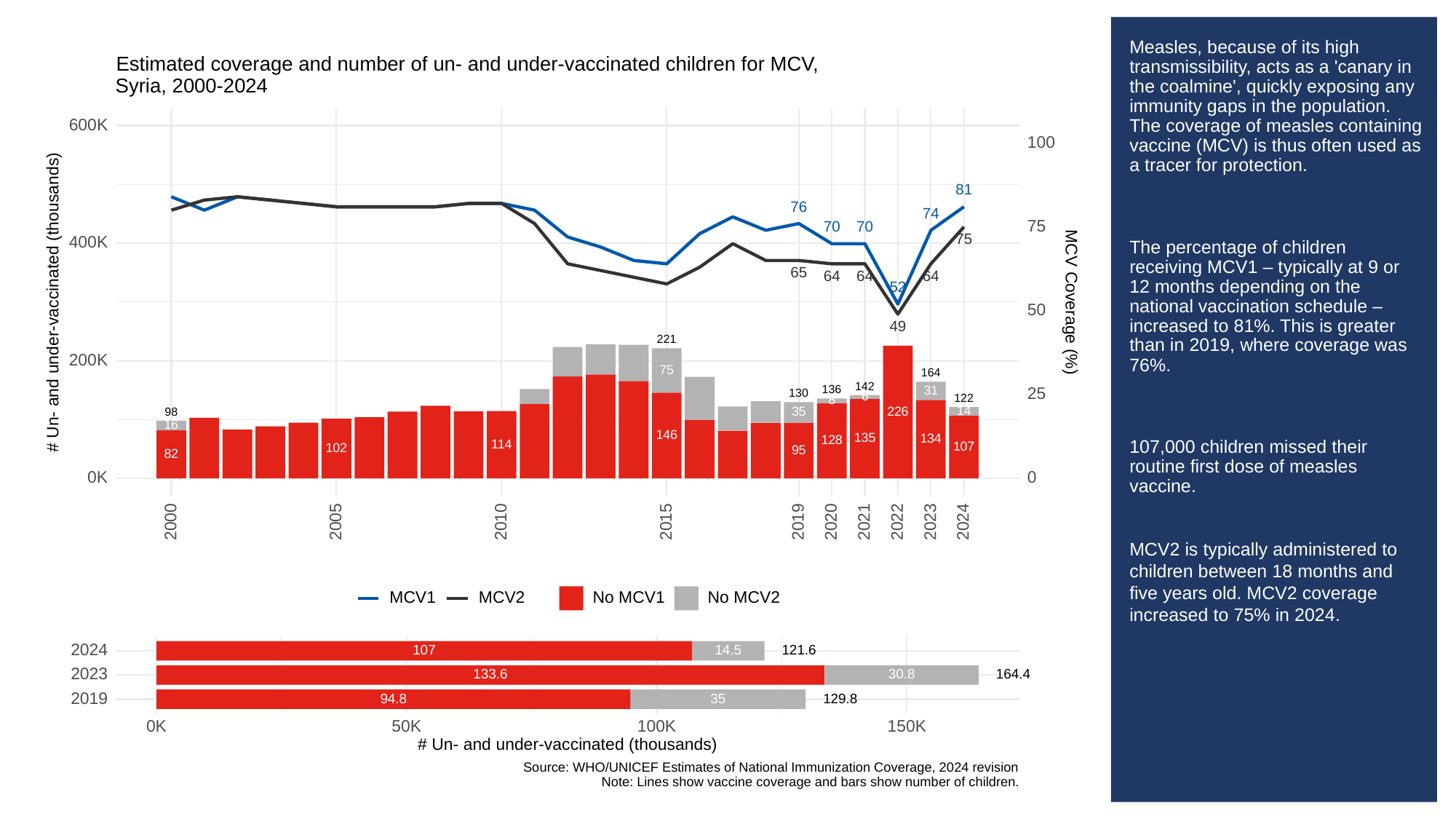

# Measles, because of its high transmissibility, acts as a 'canary in the coalmine', quickly exposing any immunity gaps in the population. The coverage of measles containing vaccine (MCV) is thus often used as a tracer for protection.

The percentage of children receiving MCV1 – typically at 9 or 12 months depending on the national vaccination schedule – increased to 81%. This is greater than in 2019, where coverage was 76%.

107,000 children missed their routine first dose of measles vaccine.

MCV2 is typically administered to children between 18 months and five years old. MCV2 coverage increased to 75% in 2024.

Estimated coverage and number of un- and under-vaccinated children for MCV,
Syria, 2000-2024

600K

100

81

76
74
75
70
70
75
400K

65
64
64
64
52
# Un- and under-vaccinated (thousands)
MCV Coverage (%)

50
49
221

200K

75
164

142
136
31
25

130
6

122

8

14

226
35
98

16

146
135
134
128
114
107
102
95
82
0K
0

2023
2000
2005
2010
2015
2019
2020
2021
2022
2024

MCV1
MCV2
No MCV1
No MCV2

2024
107
14.5
121.6

2023
133.6
30.8
164.4

2019
35
94.8
129.8

0K
50K
100K
150K
# Un- and under-vaccinated (thousands)
Source: WHO/UNICEF Estimates of National Immunization Coverage, 2024 revision
Note: Lines show vaccine coverage and bars show number of children.